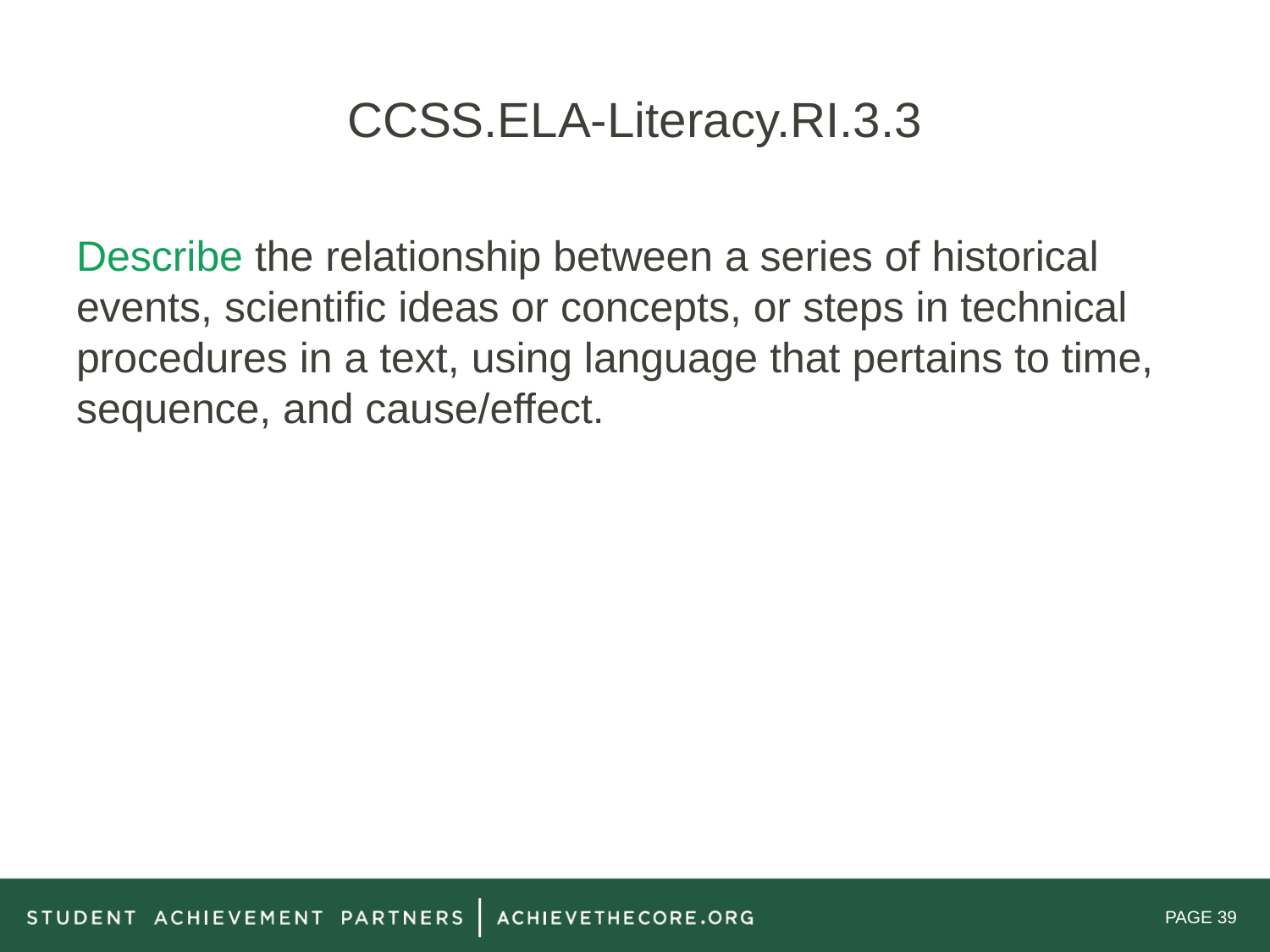

# CCSS.ELA-Literacy.RI.3.3
Describe the relationship between a series of historical events, scientific ideas or concepts, or steps in technical procedures in a text, using language that pertains to time, sequence, and cause/effect.